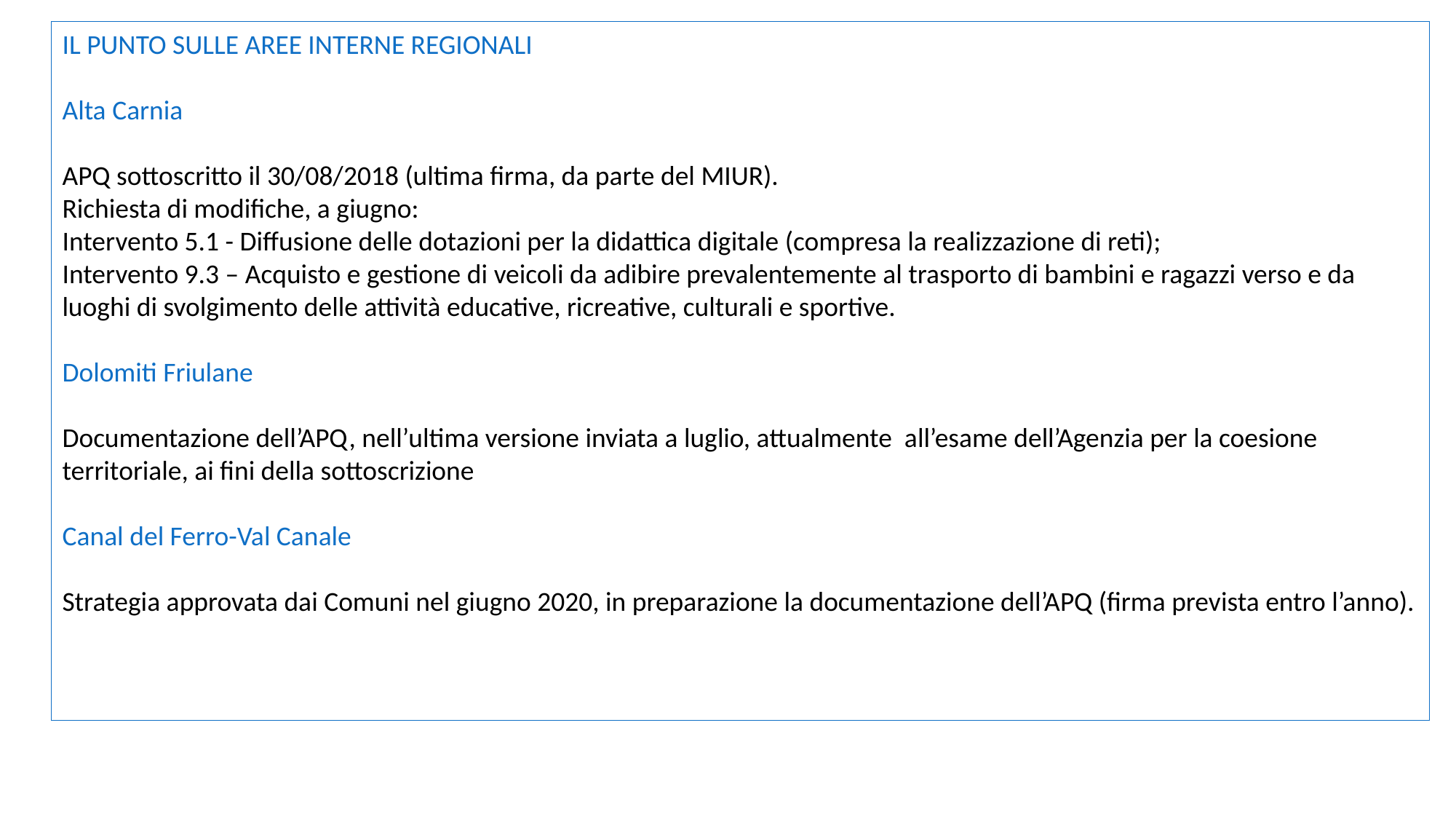

IL PUNTO SULLE AREE INTERNE REGIONALI

Alta Carnia

APQ sottoscritto il 30/08/2018 (ultima firma, da parte del MIUR).
Richiesta di modifiche, a giugno:
Intervento 5.1 - Diffusione delle dotazioni per la didattica digitale (compresa la realizzazione di reti);
Intervento 9.3 – Acquisto e gestione di veicoli da adibire prevalentemente al trasporto di bambini e ragazzi verso e da luoghi di svolgimento delle attività educative, ricreative, culturali e sportive.

Dolomiti Friulane

Documentazione dell’APQ, nell’ultima versione inviata a luglio, attualmente  all’esame dell’Agenzia per la coesione territoriale, ai fini della sottoscrizione

Canal del Ferro-Val Canale

Strategia approvata dai Comuni nel giugno 2020, in preparazione la documentazione dell’APQ (firma prevista entro l’anno).